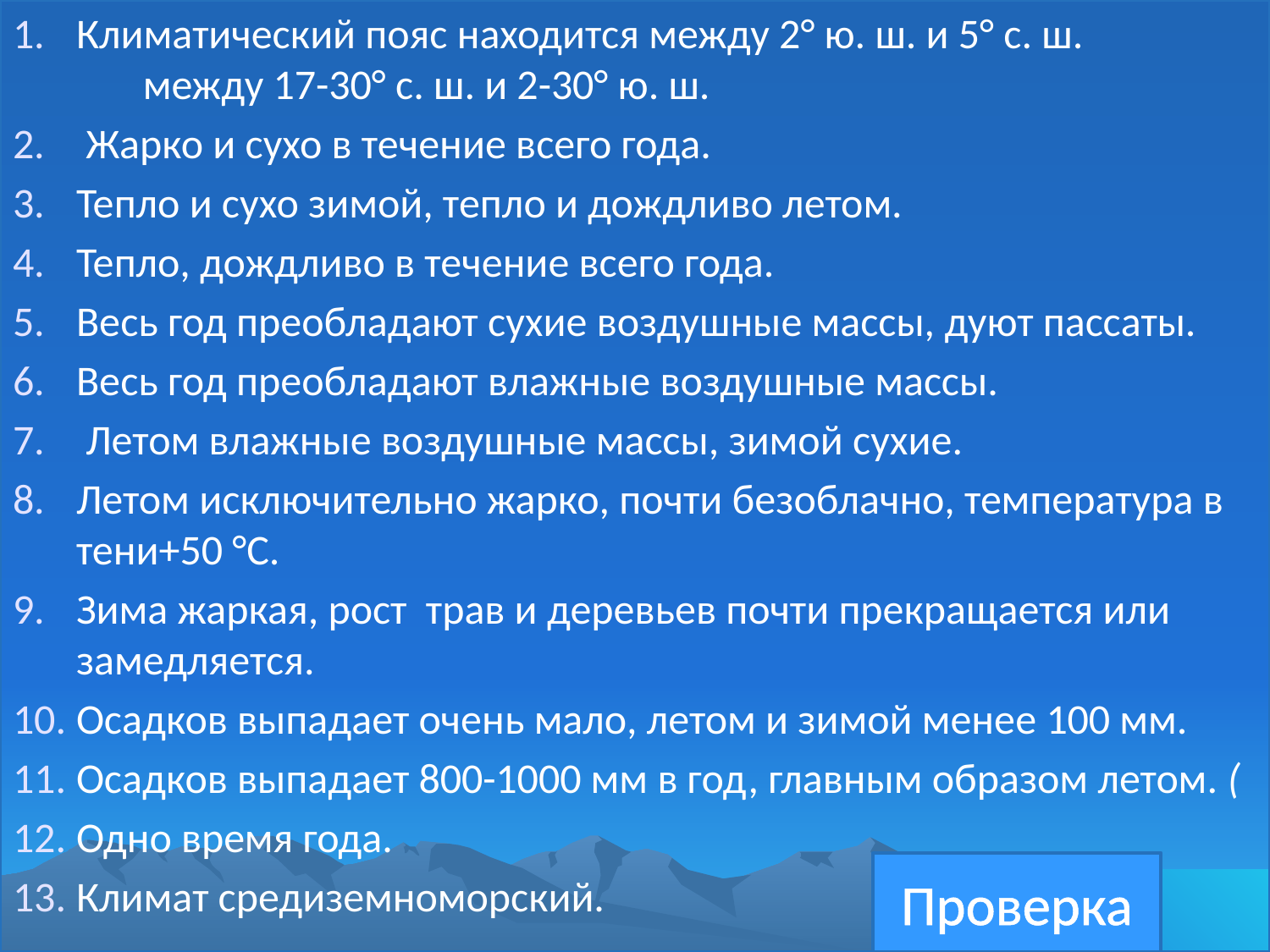

Климатический пояс находится между 2° ю. ш. и 5° с. ш.                          между 17-30° с. ш. и 2-30° ю. ш.
 Жарко и сухо в течение всего года.
Тепло и сухо зимой, тепло и дождливо летом.
Тепло, дождливо в течение всего года.
Весь год преобладают сухие воздушные массы, дуют пассаты.
Весь год преобладают влажные воздушные массы.
 Летом влажные воздушные массы, зимой сухие.
Летом исключительно жарко, почти безоблачно, температура в тени+50 °С.
Зима жаркая, рост  трав и деревьев почти прекращается или замедляется.
Осадков выпадает очень мало, летом и зимой менее 100 мм.
Осадков выпадает 800-1000 мм в год, главным образом летом. (
Одно время года.
Климат средиземноморский.

Проверка